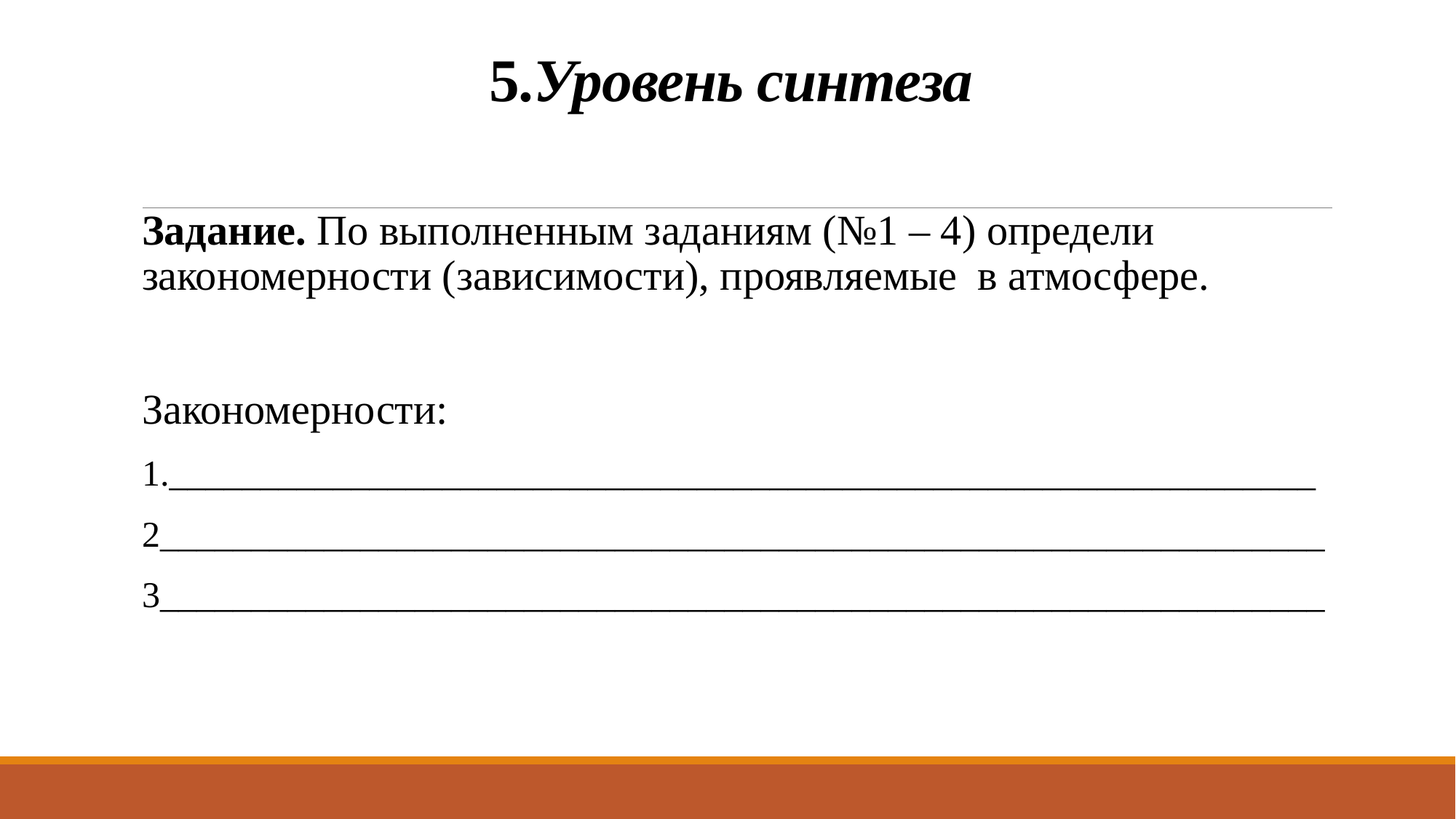

# 5.Уровень синтеза
Задание. По выполненным заданиям (№1 – 4) определи закономерности (зависимости), проявляемые  в атмосфере.

Закономерности:
1._______________________________________________________________
2________________________________________________________________
3________________________________________________________________